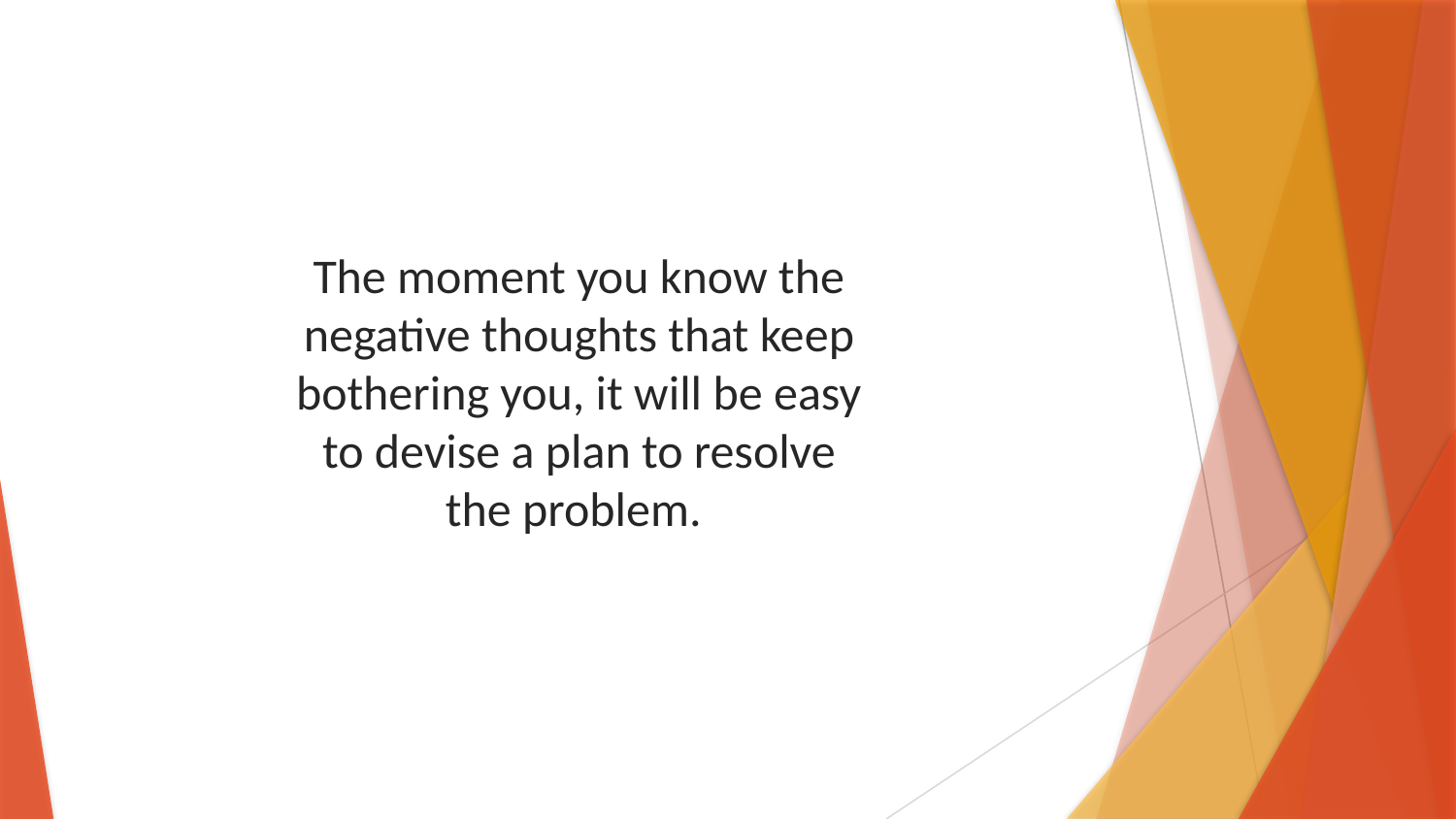

The moment you know the negative thoughts that keep bothering you, it will be easy to devise a plan to resolve the problem.